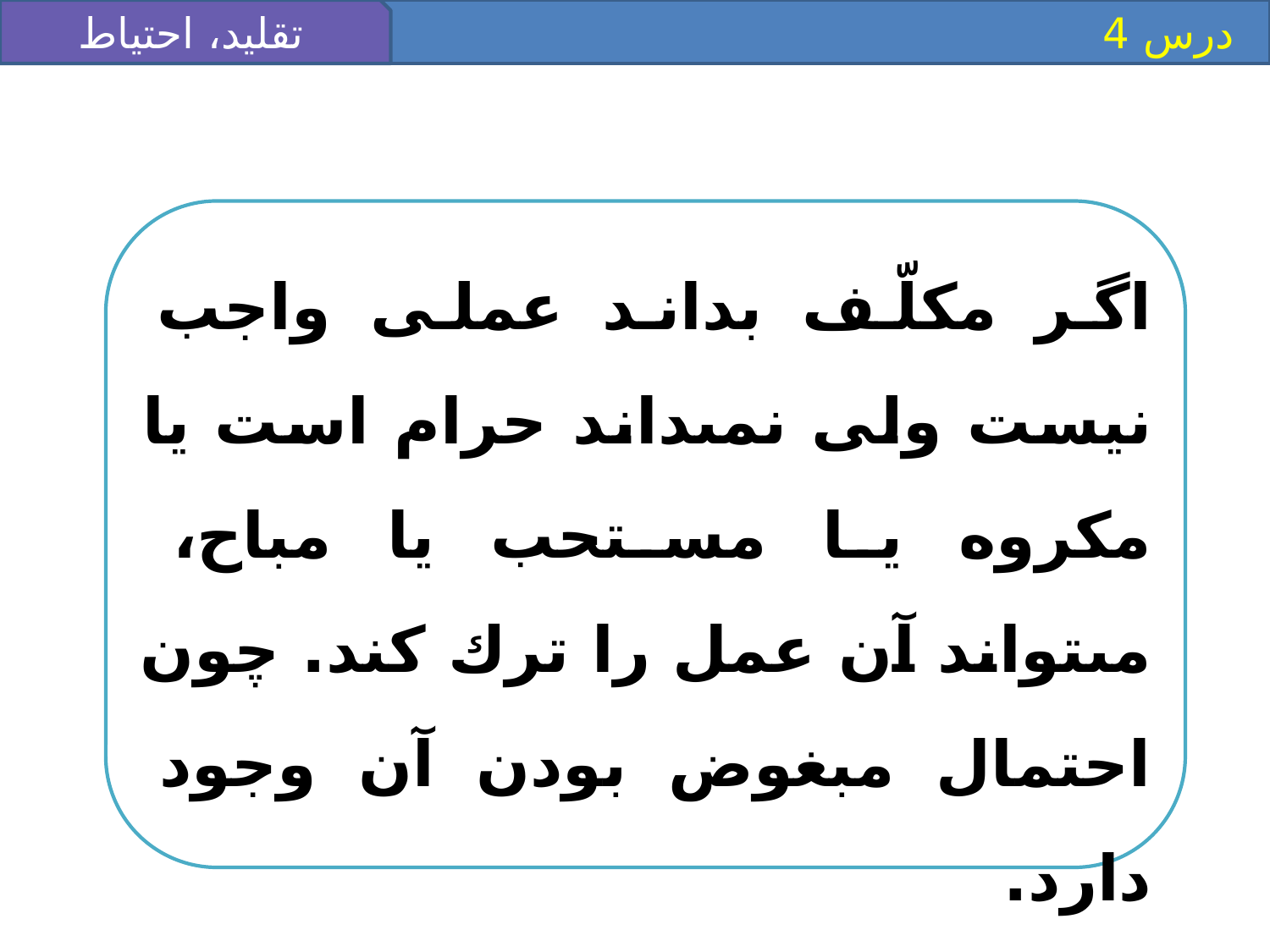

تقليد، احتياط
 درس 4

اگر مكلّف بداند عملى واجب نيست ولى نمى‏داند حرام است يا مكروه يا مستحب يا مباح، مى‏تواند آن عمل را ترك كند. چون احتمال مبغوض بودن آن وجود دارد.